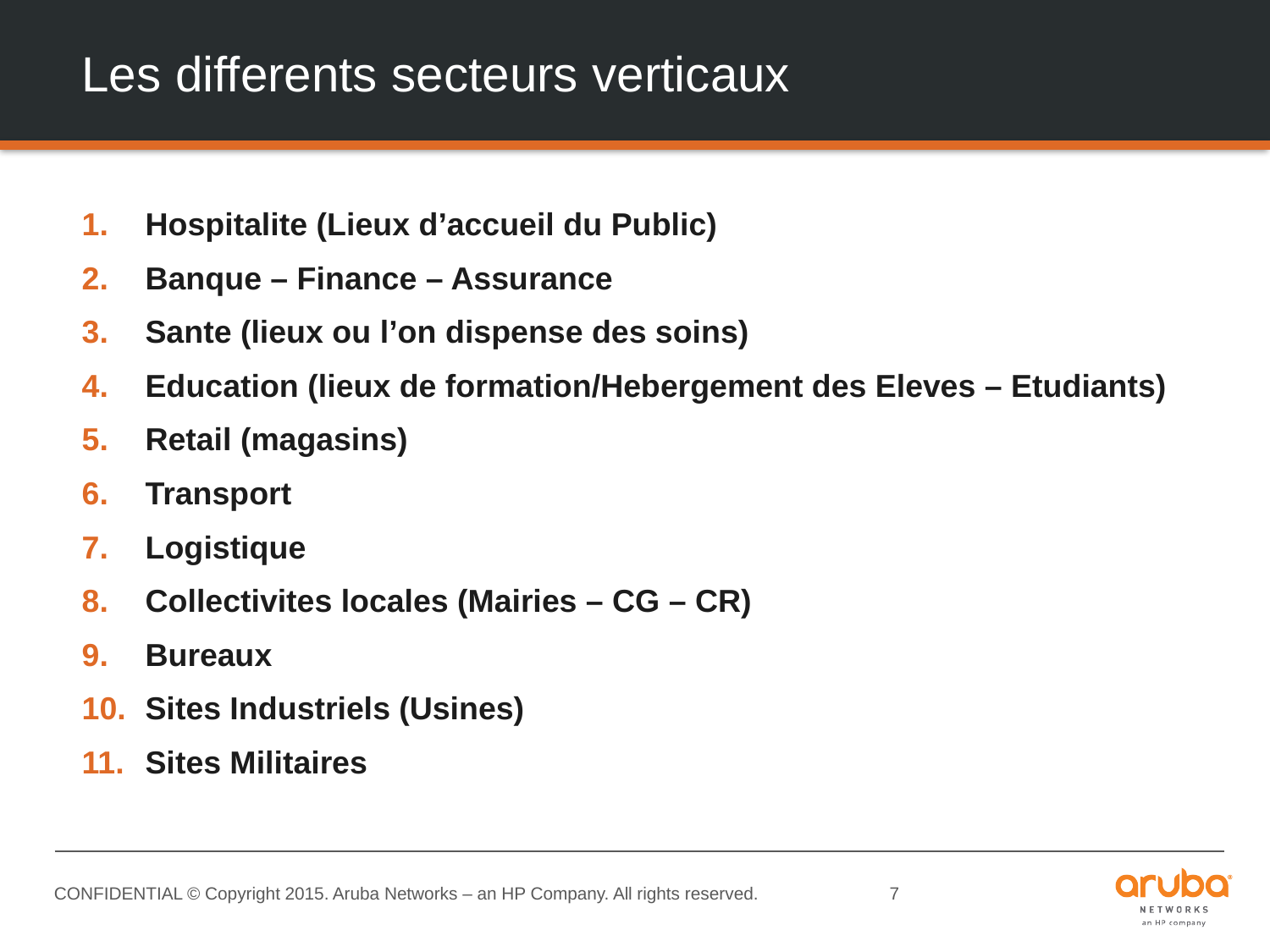

# Les differents secteurs verticaux
Hospitalite (Lieux d’accueil du Public)
Banque – Finance – Assurance
Sante (lieux ou l’on dispense des soins)
Education (lieux de formation/Hebergement des Eleves – Etudiants)
Retail (magasins)
Transport
Logistique
Collectivites locales (Mairies – CG – CR)
Bureaux
Sites Industriels (Usines)
Sites Militaires